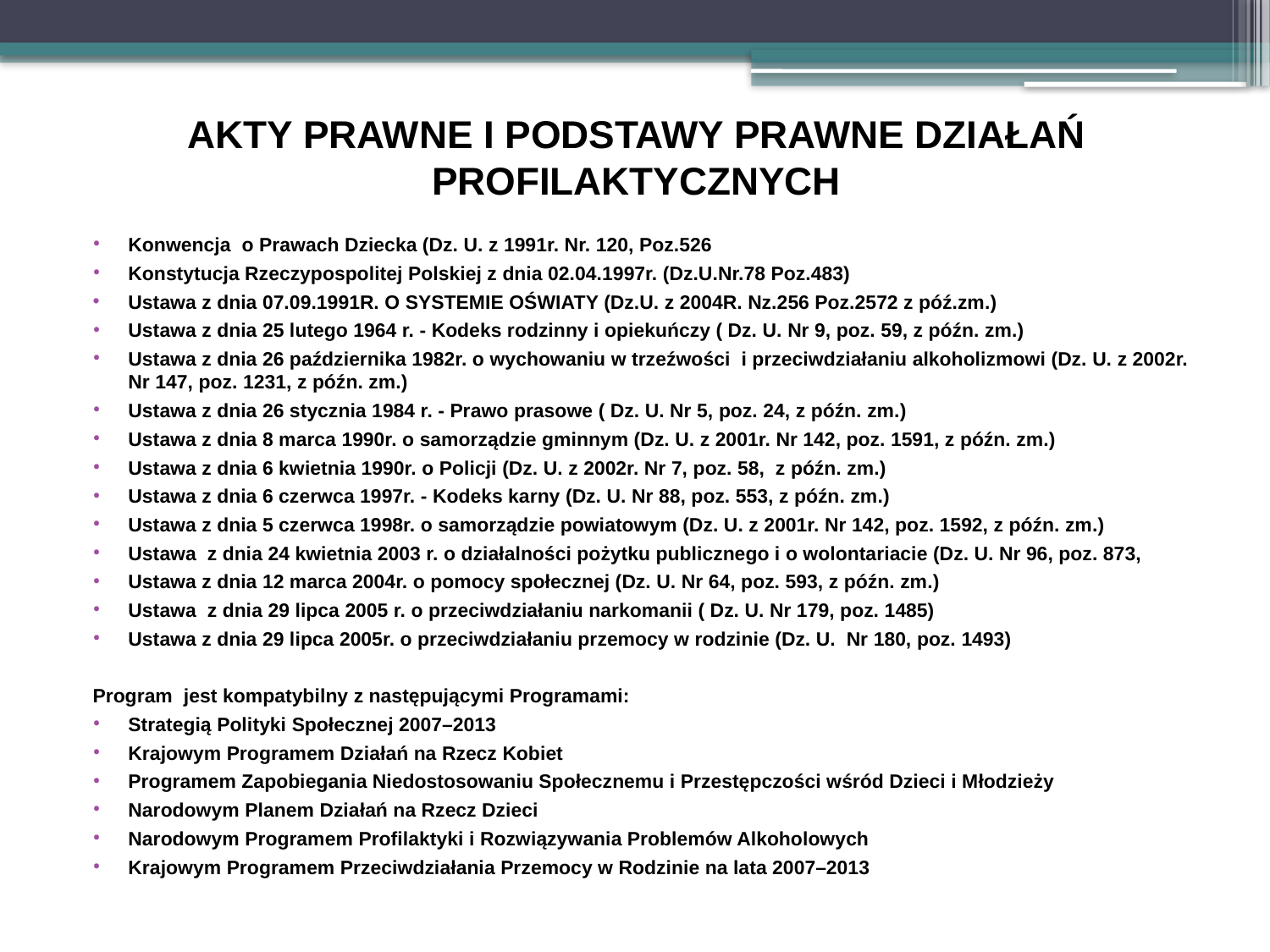

# AKTY PRAWNE I PODSTAWY PRAWNE DZIAŁAŃ PROFILAKTYCZNYCH
Konwencja  o Prawach Dziecka (Dz. U. z 1991r. Nr. 120, Poz.526
Konstytucja Rzeczypospolitej Polskiej z dnia 02.04.1997r. (Dz.U.Nr.78 Poz.483)
Ustawa z dnia 07.09.1991R. O SYSTEMIE OŚWIATY (Dz.U. z 2004R. Nz.256 Poz.2572 z póź.zm.)
Ustawa z dnia 25 lutego 1964 r. - Kodeks rodzinny i opiekuńczy ( Dz. U. Nr 9, poz. 59, z późn. zm.)
Ustawa z dnia 26 października 1982r. o wychowaniu w trzeźwości  i przeciwdziałaniu alkoholizmowi (Dz. U. z 2002r. Nr 147, poz. 1231, z późn. zm.)
Ustawa z dnia 26 stycznia 1984 r. - Prawo prasowe ( Dz. U. Nr 5, poz. 24, z późn. zm.)
Ustawa z dnia 8 marca 1990r. o samorządzie gminnym (Dz. U. z 2001r. Nr 142, poz. 1591, z późn. zm.)
Ustawa z dnia 6 kwietnia 1990r. o Policji (Dz. U. z 2002r. Nr 7, poz. 58,  z późn. zm.)
Ustawa z dnia 6 czerwca 1997r. - Kodeks karny (Dz. U. Nr 88, poz. 553, z późn. zm.)
Ustawa z dnia 5 czerwca 1998r. o samorządzie powiatowym (Dz. U. z 2001r. Nr 142, poz. 1592, z późn. zm.)
Ustawa  z dnia 24 kwietnia 2003 r. o działalności pożytku publicznego i o wolontariacie (Dz. U. Nr 96, poz. 873,
Ustawa z dnia 12 marca 2004r. o pomocy społecznej (Dz. U. Nr 64, poz. 593, z późn. zm.)
Ustawa  z dnia 29 lipca 2005 r. o przeciwdziałaniu narkomanii ( Dz. U. Nr 179, poz. 1485)
Ustawa z dnia 29 lipca 2005r. o przeciwdziałaniu przemocy w rodzinie (Dz. U.  Nr 180, poz. 1493)

Program  jest kompatybilny z następującymi Programami:
Strategią Polityki Społecznej 2007–2013
Krajowym Programem Działań na Rzecz Kobiet
Programem Zapobiegania Niedostosowaniu Społecznemu i Przestępczości wśród Dzieci i Młodzieży
Narodowym Planem Działań na Rzecz Dzieci
Narodowym Programem Profilaktyki i Rozwiązywania Problemów Alkoholowych
Krajowym Programem Przeciwdziałania Przemocy w Rodzinie na lata 2007–2013